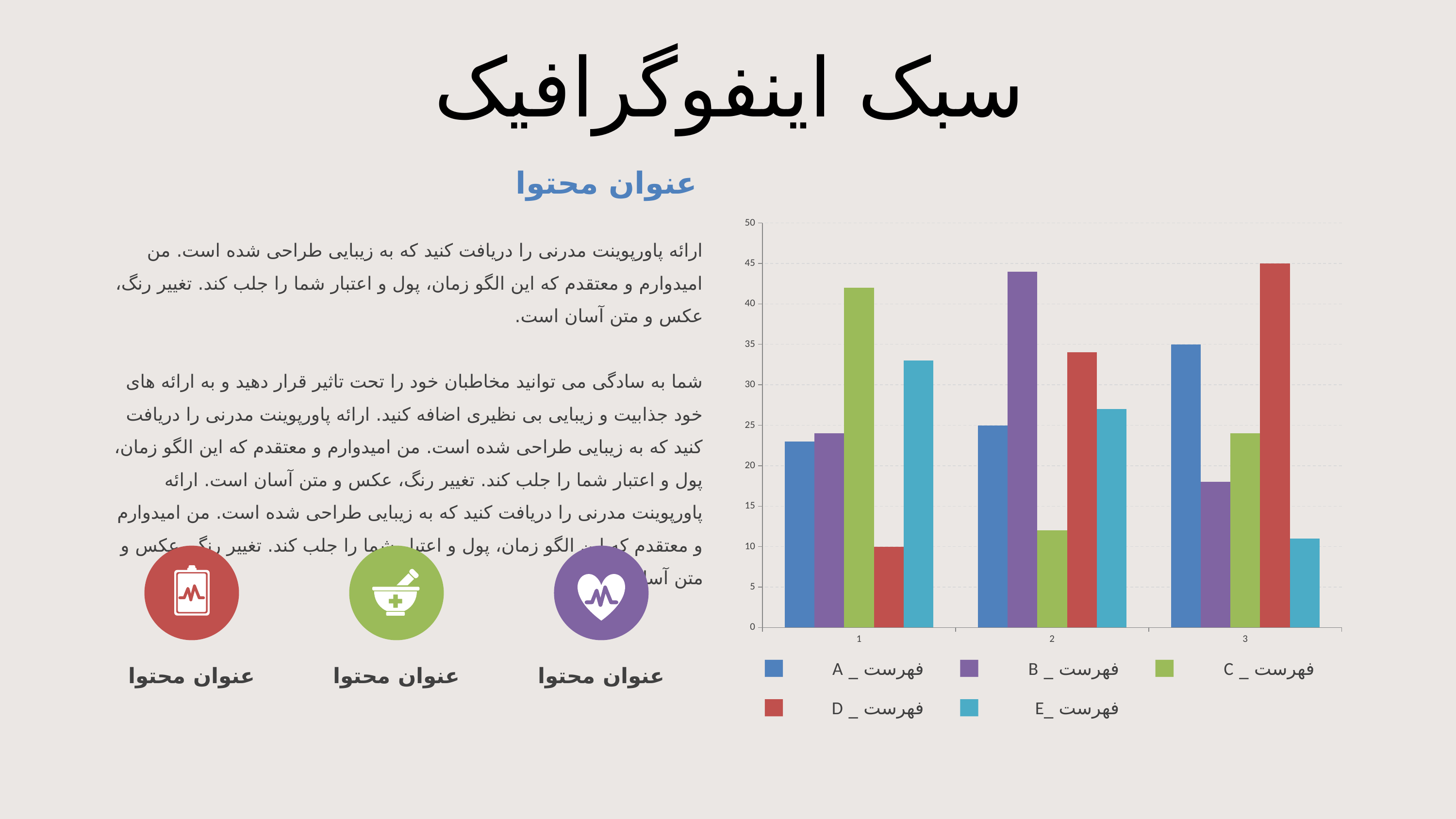

سبک اینفوگرافیک
عنوان محتوا
ارائه پاورپوینت مدرنی را دریافت کنید که به زیبایی طراحی شده است. من امیدوارم و معتقدم که این الگو زمان، پول و اعتبار شما را جلب کند. تغییر رنگ، عکس و متن آسان است.

شما به سادگی می توانید مخاطبان خود را تحت تاثیر قرار دهید و به ارائه های خود جذابیت و زیبایی بی نظیری اضافه کنید. ارائه پاورپوینت مدرنی را دریافت کنید که به زیبایی طراحی شده است. من امیدوارم و معتقدم که این الگو زمان، پول و اعتبار شما را جلب کند. تغییر رنگ، عکس و متن آسان است. ارائه پاورپوینت مدرنی را دریافت کنید که به زیبایی طراحی شده است. من امیدوارم و معتقدم که این الگو زمان، پول و اعتبار شما را جلب کند. تغییر رنگ، عکس و متن آسان است.

### Chart

| Category |  |  |  |  |  |
|---|---|---|---|---|---|

فهرست _ A

فهرست _ B

فهرست _ C

فهرست _ D

فهرست _E

عنوان محتوا
عنوان محتوا
عنوان محتوا